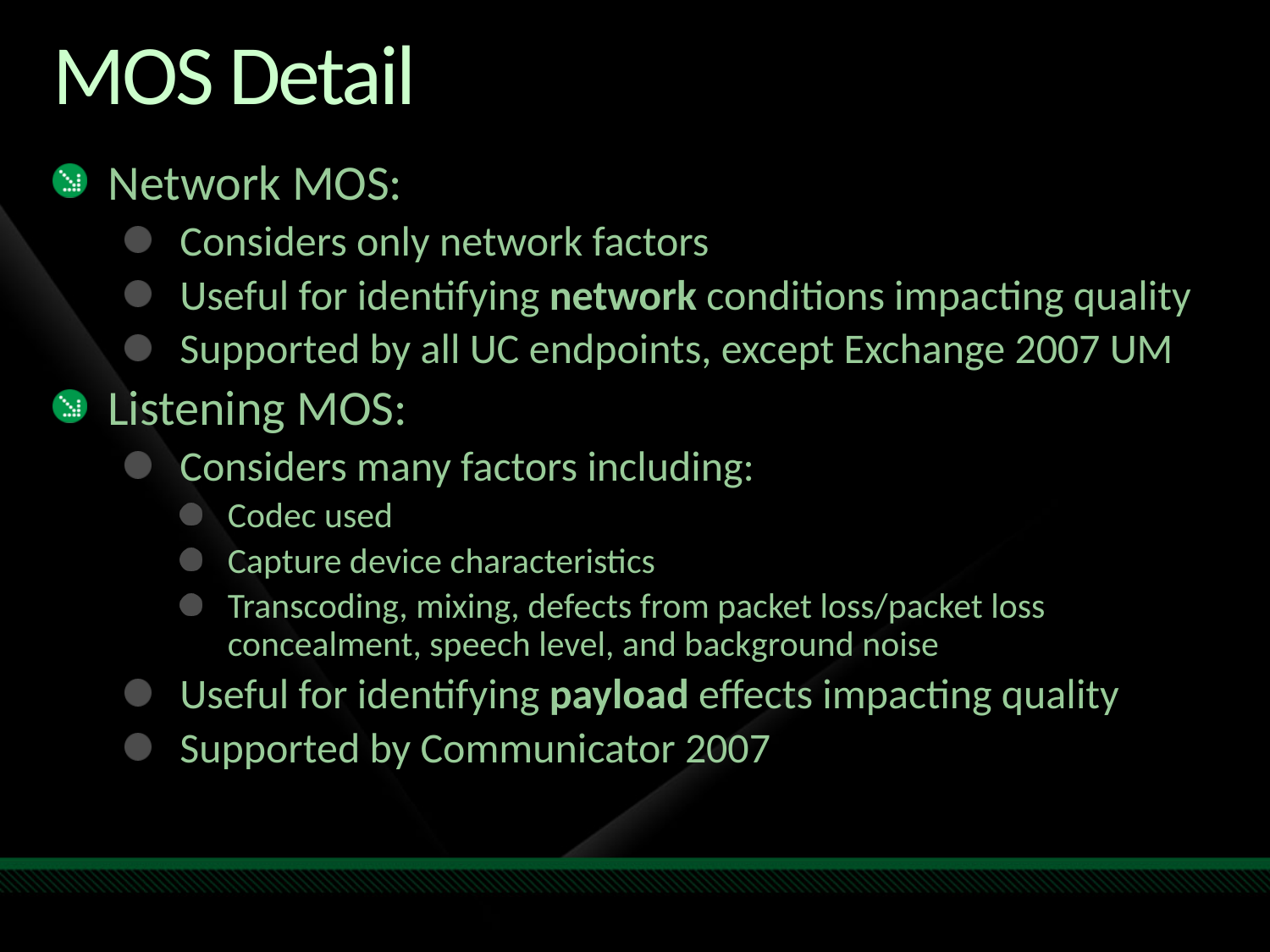

# MOS Detail
Network MOS:
Considers only network factors
Useful for identifying network conditions impacting quality
Supported by all UC endpoints, except Exchange 2007 UM
Listening MOS:
Considers many factors including:
Codec used
Capture device characteristics
Transcoding, mixing, defects from packet loss/packet loss concealment, speech level, and background noise
Useful for identifying payload effects impacting quality
Supported by Communicator 2007